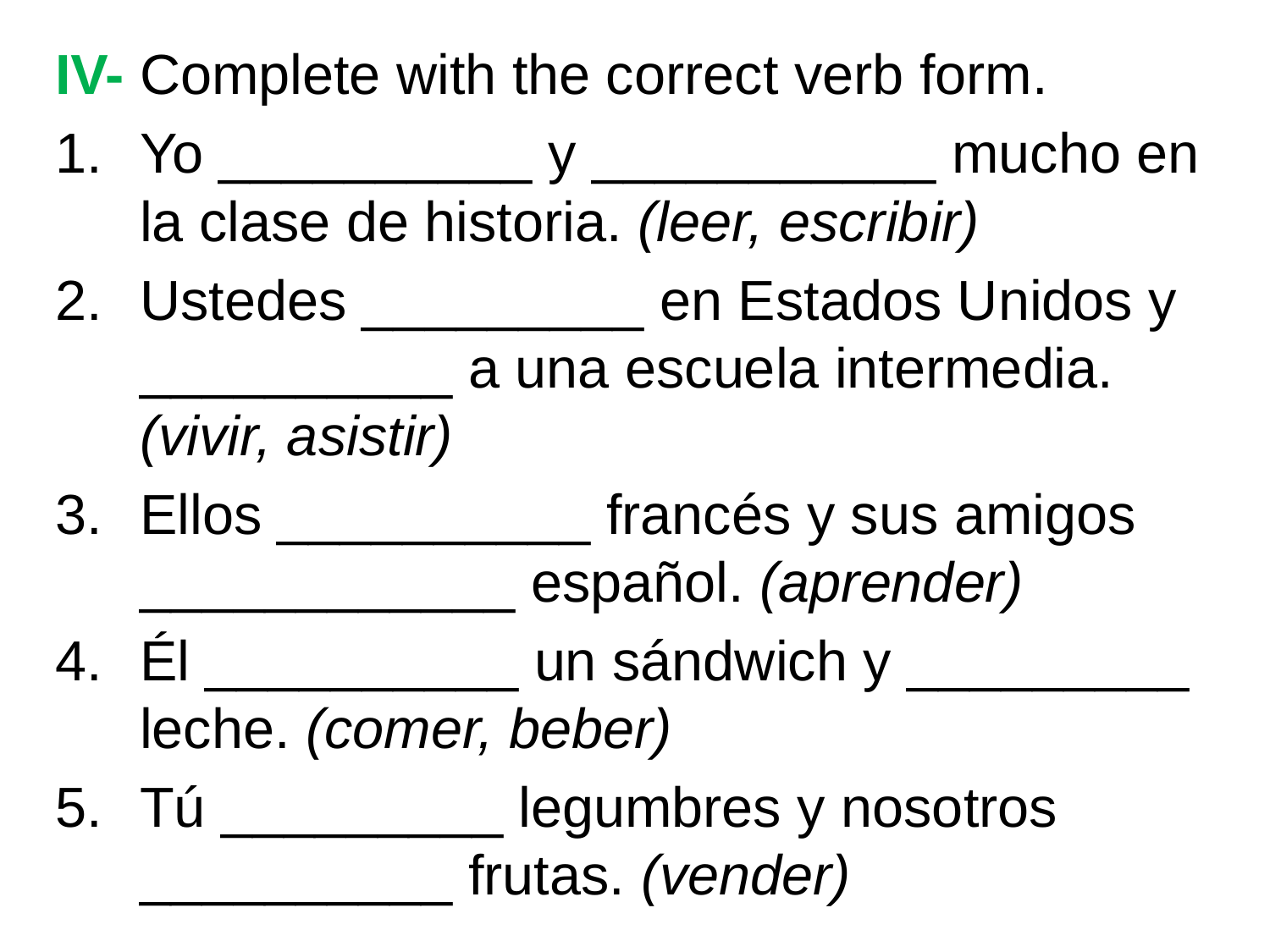

IV- Complete with the correct verb form.
Yo __________ y ___________ mucho en la clase de historia. (leer, escribir)
Ustedes _________ en Estados Unidos y __________ a una escuela intermedia. (vivir, asistir)
Ellos __________ francés y sus amigos ____________ español. (aprender)
Él __________ un sándwich y _________ leche. (comer, beber)
Tú _________ legumbres y nosotros __________ frutas. (vender)